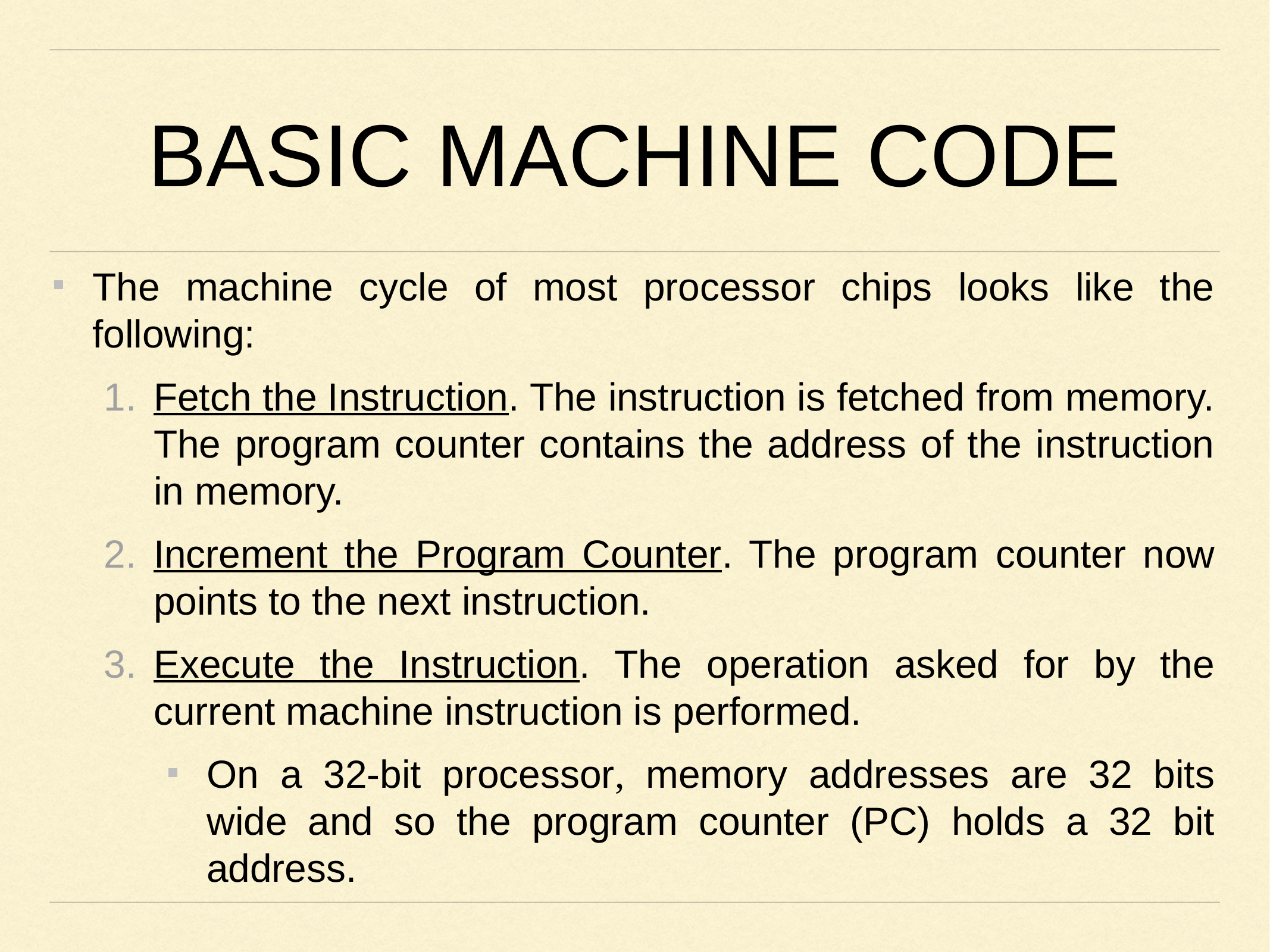

# BASIC MACHINE CODE
The machine cycle of most processor chips looks like the following:
Fetch the Instruction. The instruction is fetched from memory. The program counter contains the address of the instruction in memory.
Increment the Program Counter. The program counter now points to the next instruction.
Execute the Instruction. The operation asked for by the current machine instruction is performed.
On a 32-bit processor, memory addresses are 32 bits wide and so the program counter (PC) holds a 32 bit address.
8